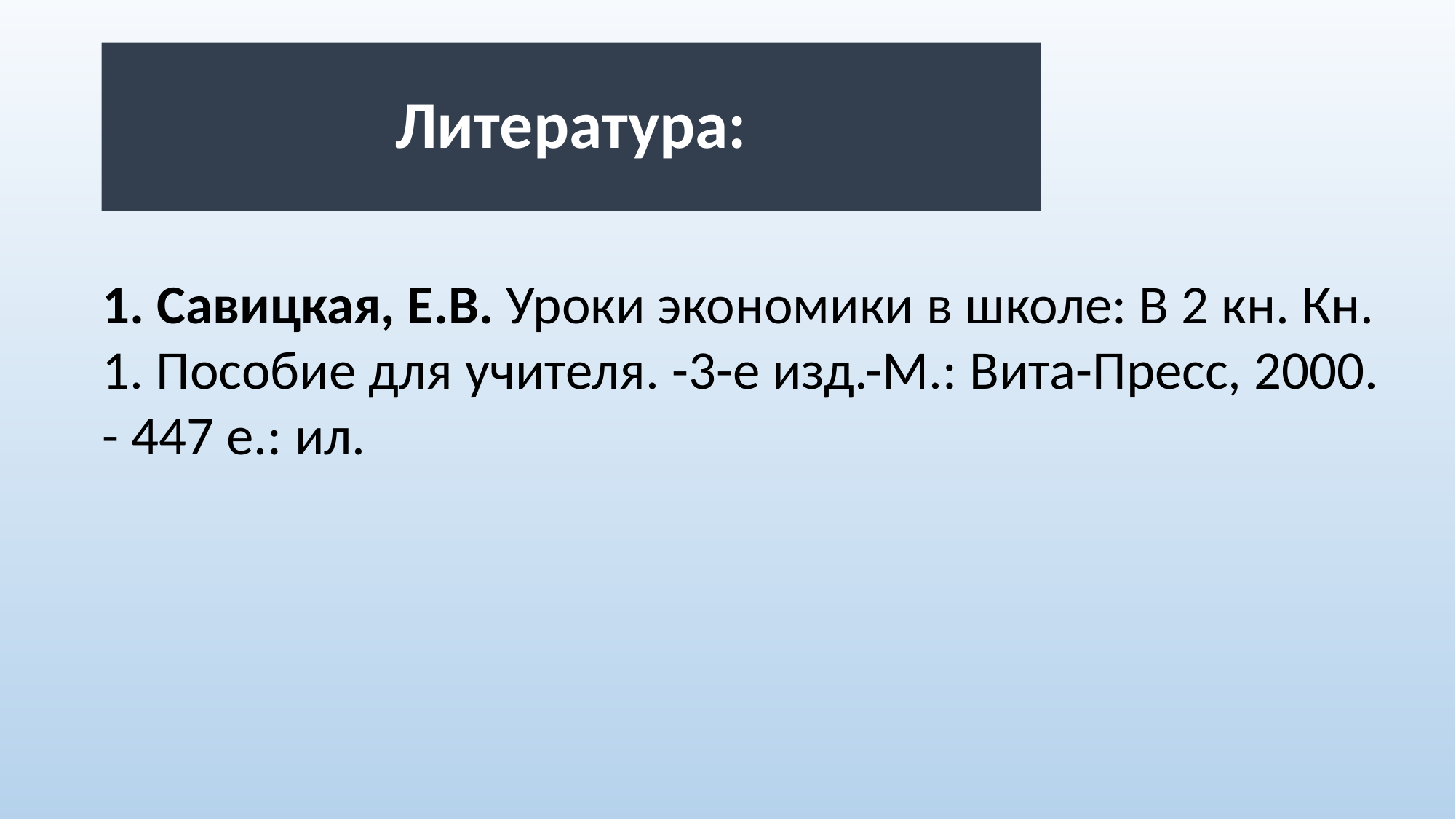

Литература:
1. Савицкая, Е.В. Уроки экономики в школе: В 2 кн. Кн. 1. Пособие для учителя. -3-е изд.-М.: Вита-Пресс, 2000. - 447 е.: ил.